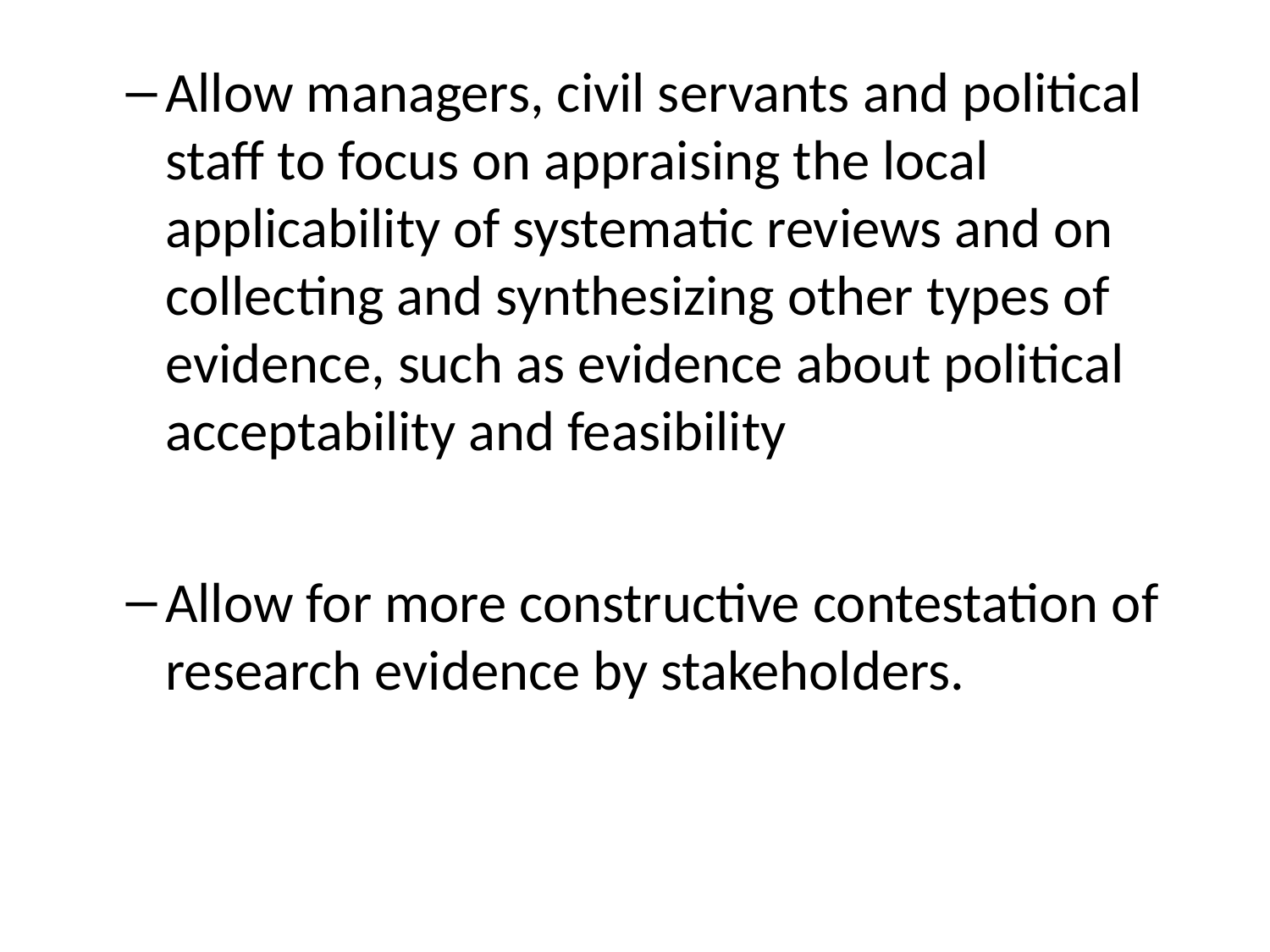

Allow managers, civil servants and political staff to focus on appraising the local applicability of systematic reviews and on collecting and synthesizing other types of evidence, such as evidence about political acceptability and feasibility

Allow for more constructive contestation of research evidence by stakeholders.